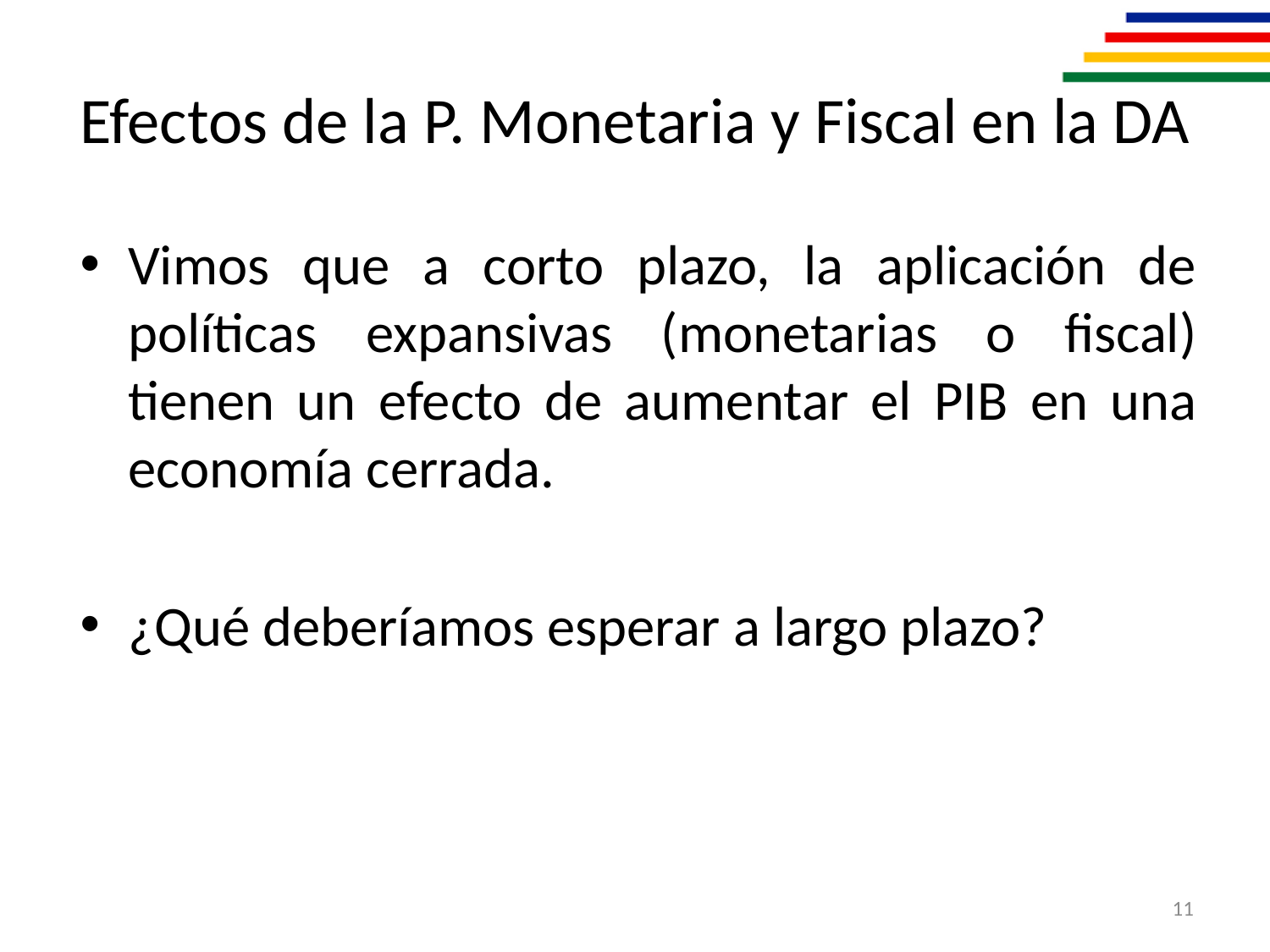

Efectos de la P. Monetaria y Fiscal en la DA
Vimos que a corto plazo, la aplicación de políticas expansivas (monetarias o fiscal) tienen un efecto de aumentar el PIB en una economía cerrada.

¿Qué deberíamos esperar a largo plazo?
11